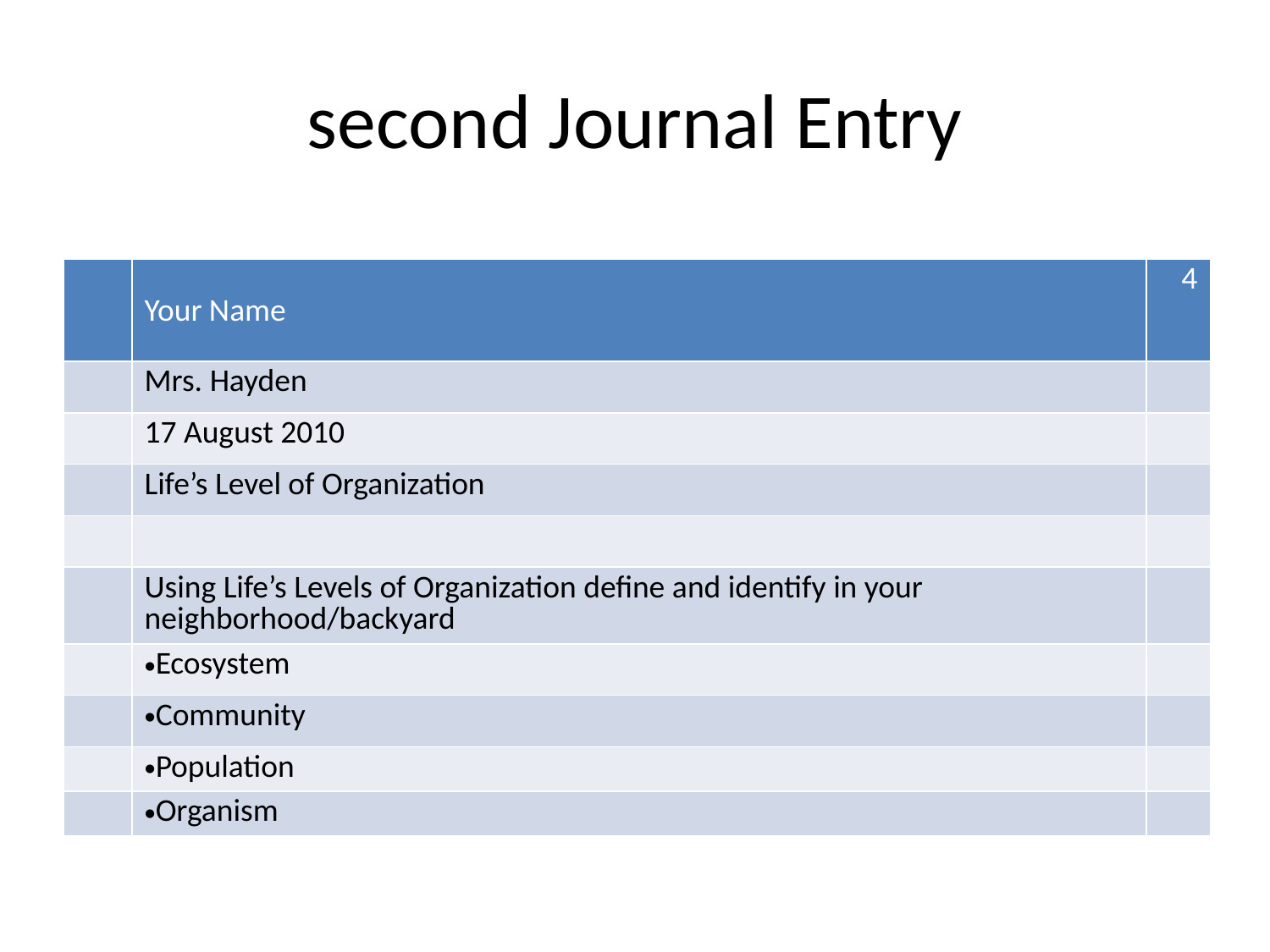

# second Journal Entry
|  | Your Name | 4 |
| --- | --- | --- |
|  | Mrs. Hayden |  |
|  | 17 August 2010 |  |
|  | Life’s Level of Organization |  |
|  |  |  |
|  | Using Life’s Levels of Organization define and identify in your neighborhood/backyard |  |
|  | Ecosystem |  |
|  | Community |  |
|  | Population |  |
|  | Organism |  |